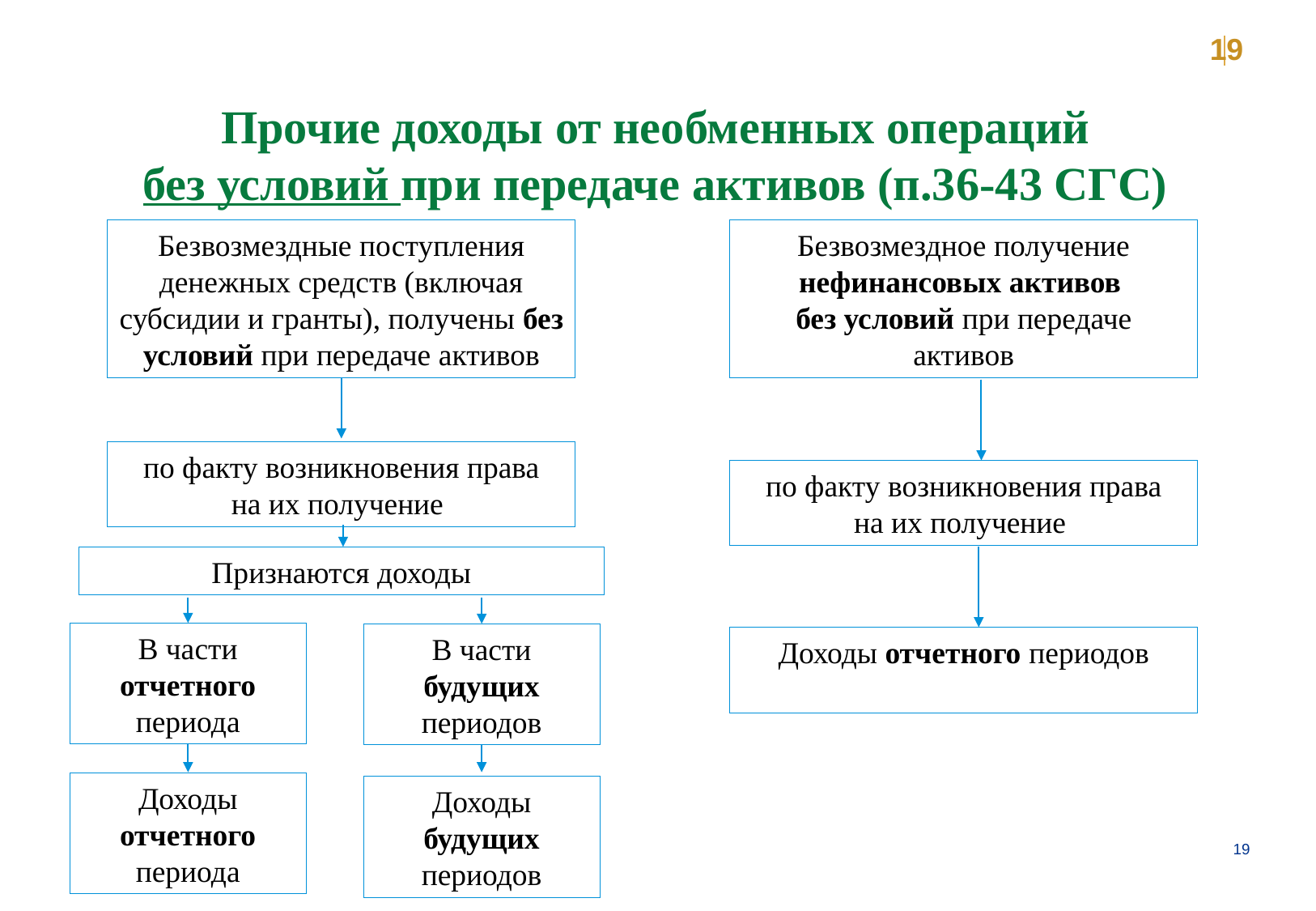

19
Прочие доходы от необменных операций
без условий при передаче активов (п.36-43 СГС)
Безвозмездные поступления денежных средств (включая субсидии и гранты), получены без условий при передаче активов
Безвозмездное получение нефинансовых активов
без условий при передаче активов
по факту возникновения права
на их получение
по факту возникновения права
на их получение
Признаются доходы
В части отчетного периода
В части будущих периодов
Доходы отчетного периодов
Доходы
отчетного периода
Доходы
будущих периодов